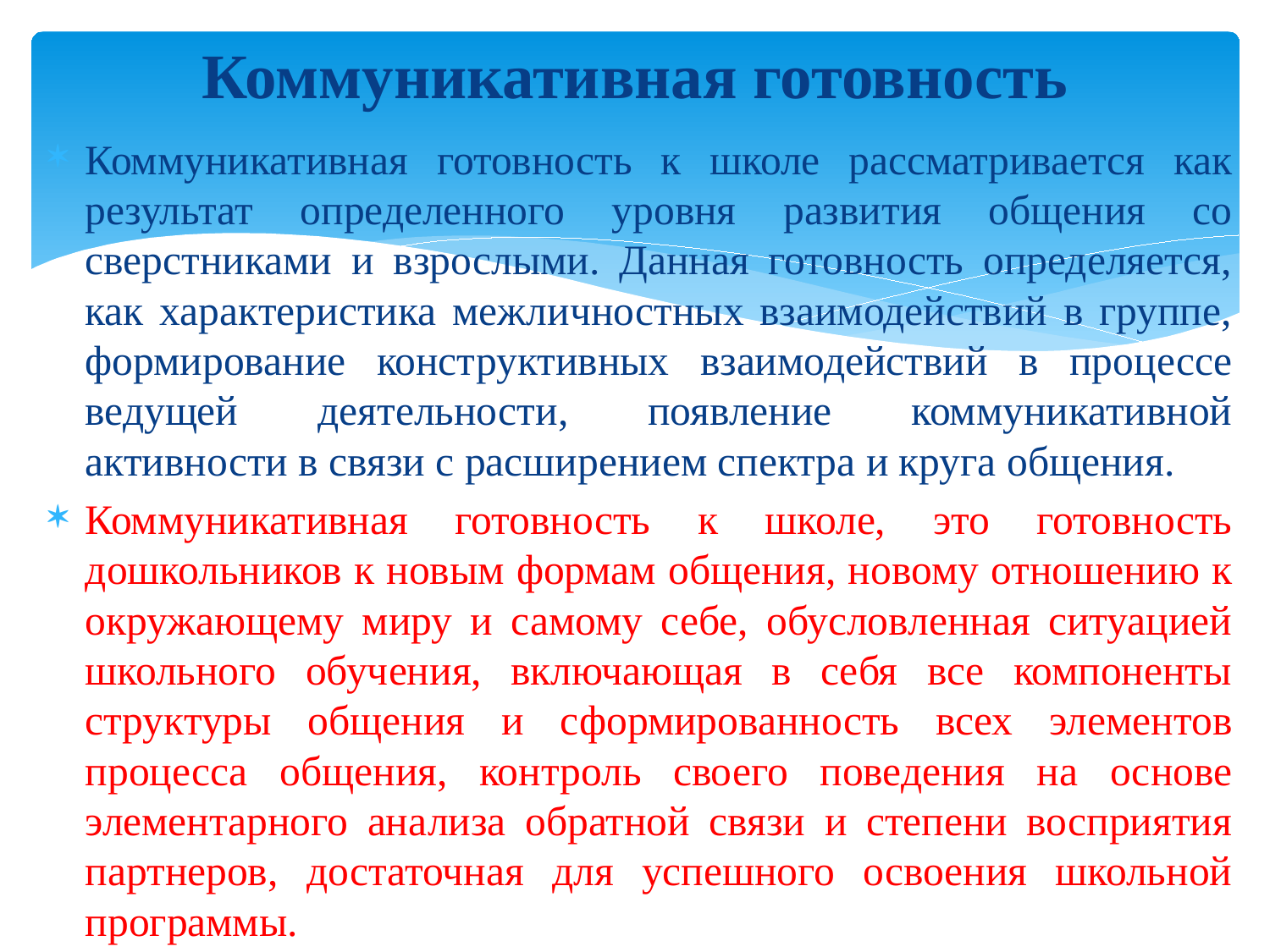

# Коммуникативная готовность
Коммуникативная готовность к школе рассматривается как результат определенного уровня развития общения со сверстниками и взрослыми. Данная готовность определяется, как характеристика межличностных взаимодействий в группе, формирование конструктивных взаимодействий в процессе ведущей деятельности, появление коммуникативной активности в связи с расширением спектра и круга общения.
Коммуникативная готовность к школе, это готовность дошкольников к новым формам общения, новому отношению к окружающему миру и самому себе, обусловленная ситуацией школьного обучения, включающая в себя все компоненты структуры общения и сформированность всех элементов процесса общения, контроль своего поведения на основе элементарного анализа обратной связи и степени восприятия партнеров, достаточная для успешного освоения школьной программы.